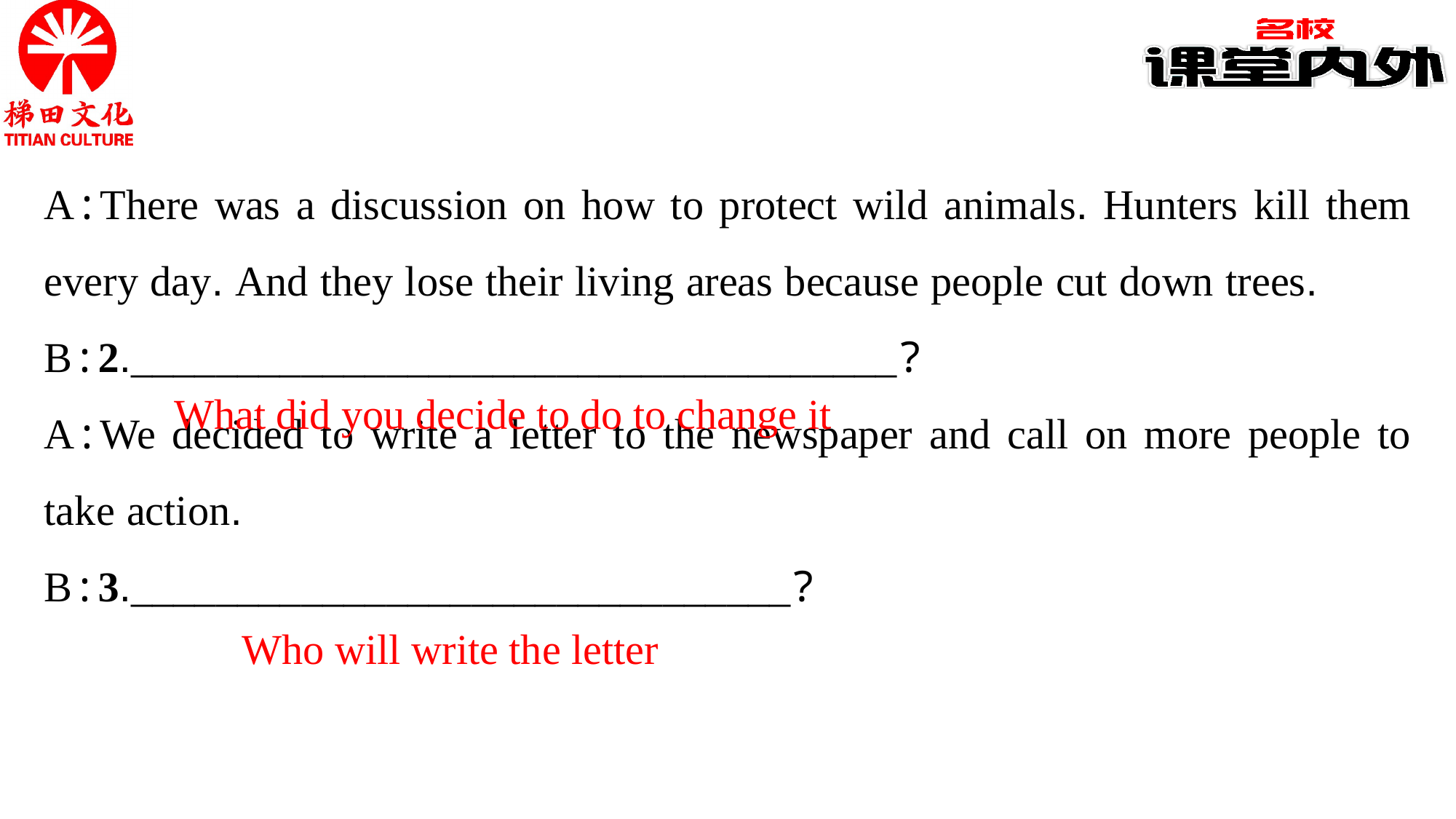

A:There was a discussion on how to protect wild animals. Hunters kill them every day. And they lose their living areas because people cut down trees.
B:2.____________________________________?
A:We decided to write a letter to the newspaper and call on more people to take action.
B:3._______________________________?
What did you decide to do to change it
Who will write the letter